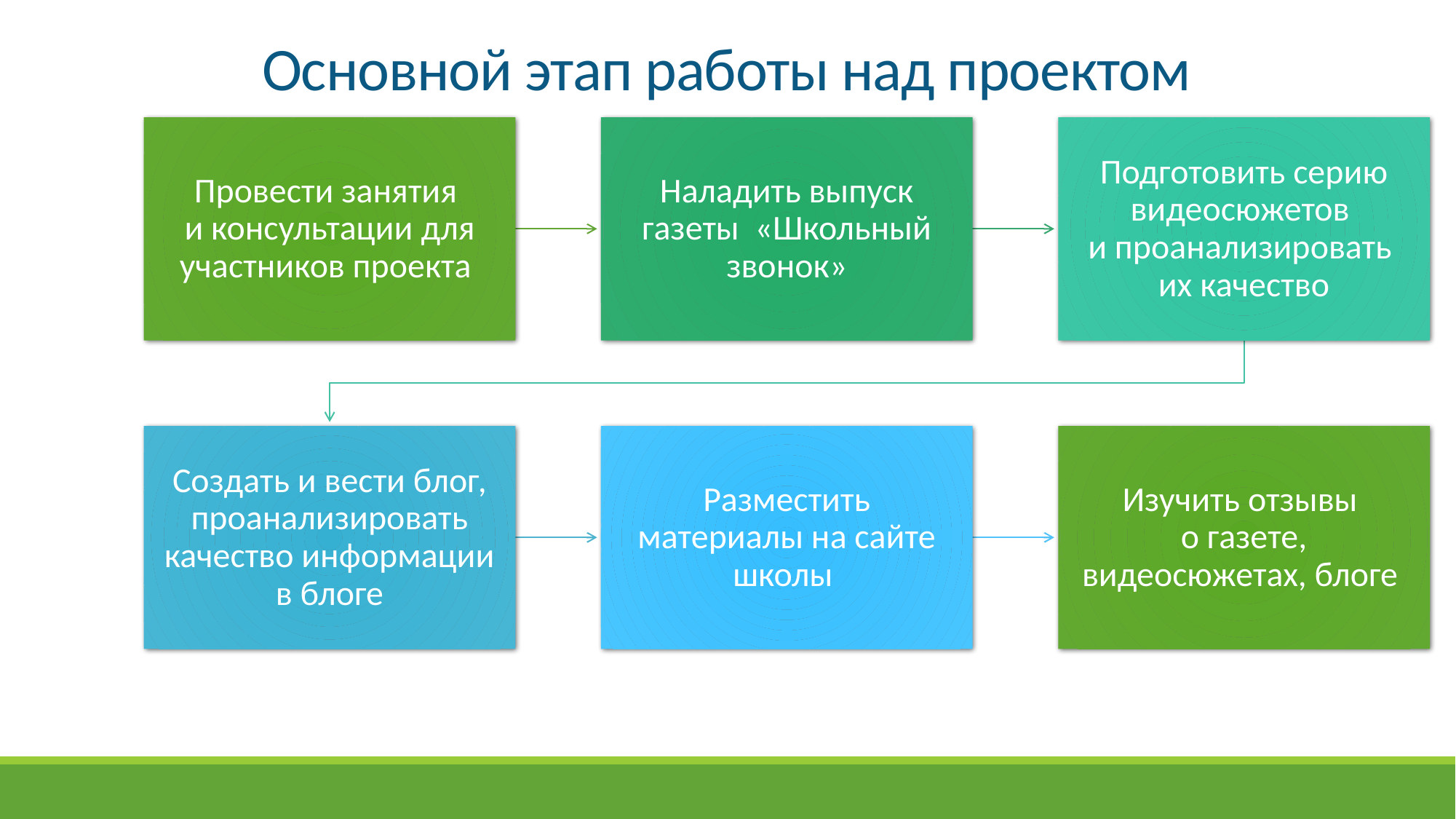

# Основной этап работы над проектом

Провести занятия
и консультации для участников проекта

Наладить выпуск газеты  «Школьный звонок»

Подготовить серию видеосюжетов
и проанализировать 
их качество

Создать и вести блог, проанализировать качество информации
в блоге

Разместить материалы на сайте школы
Изучить отзывы
о газете, видеосюжетах, блоге